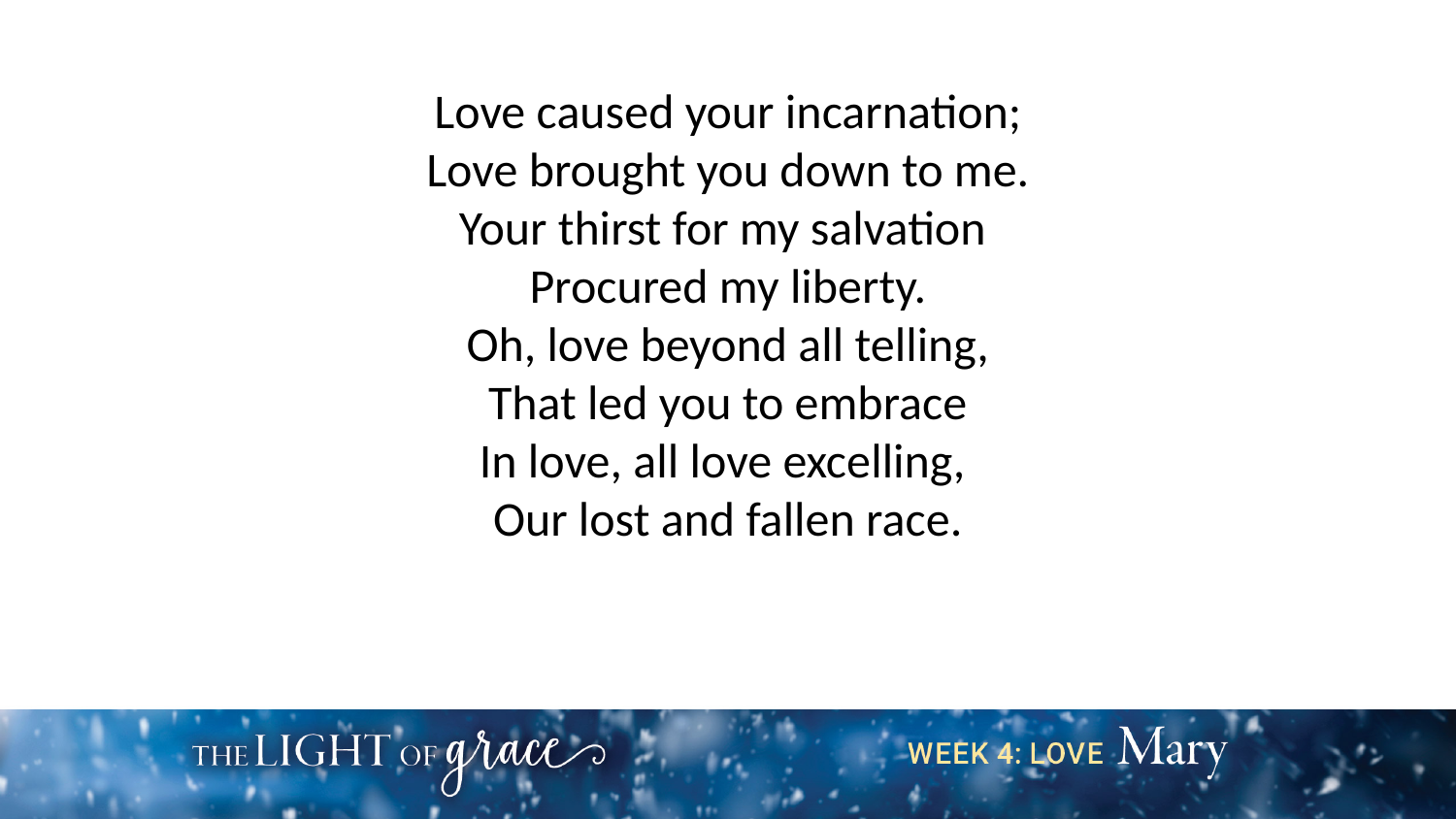

Love caused your incarnation;
Love brought you down to me.
Your thirst for my salvation
Procured my liberty.
Oh, love beyond all telling,
That led you to embrace
In love, all love excelling,
Our lost and fallen race.